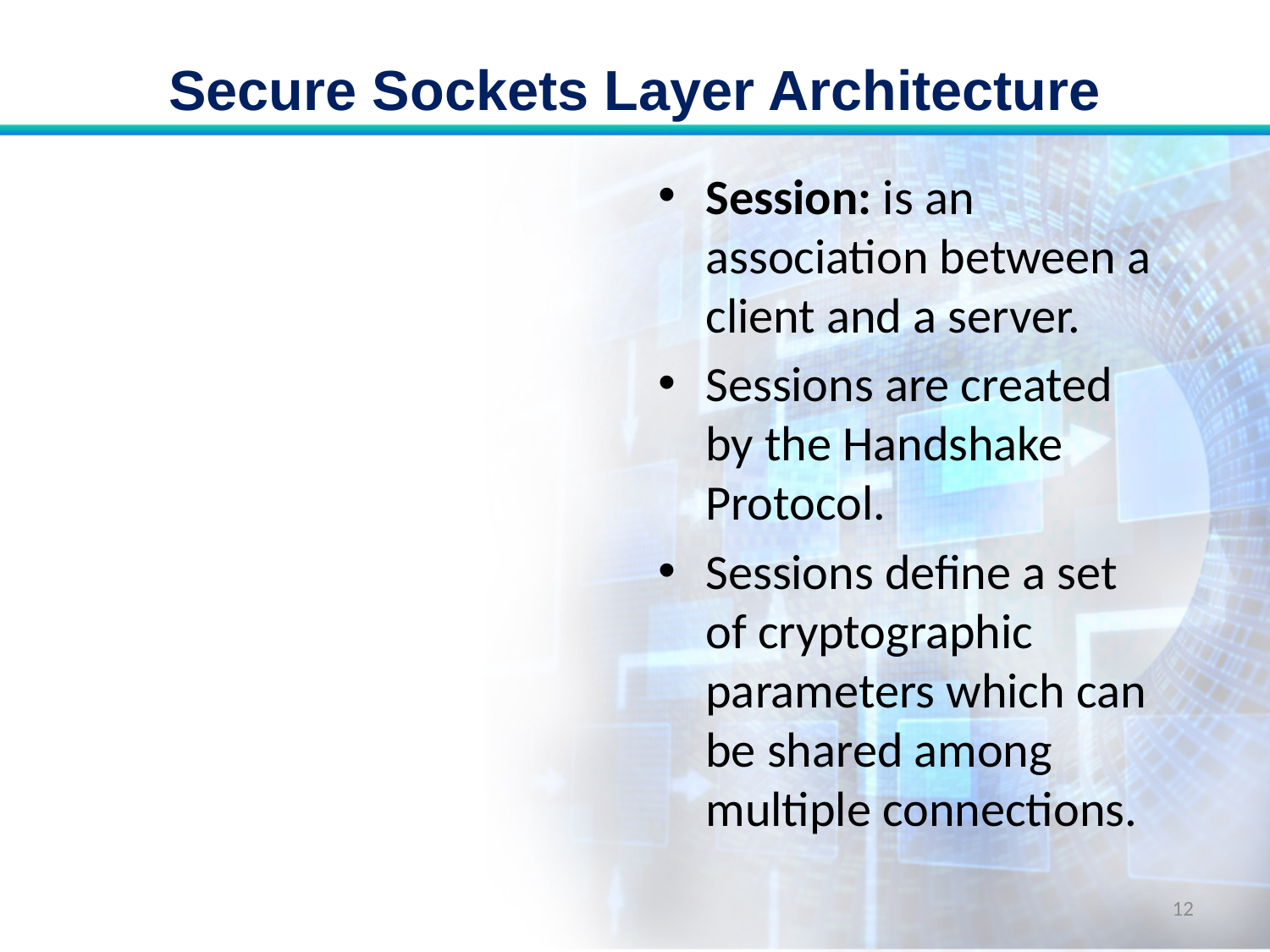

# Secure Sockets Layer Architecture
Session: is an association between a client and a server.
Sessions are created by the Handshake Protocol.
Sessions define a set of cryptographic parameters which can be shared among multiple connections.
12